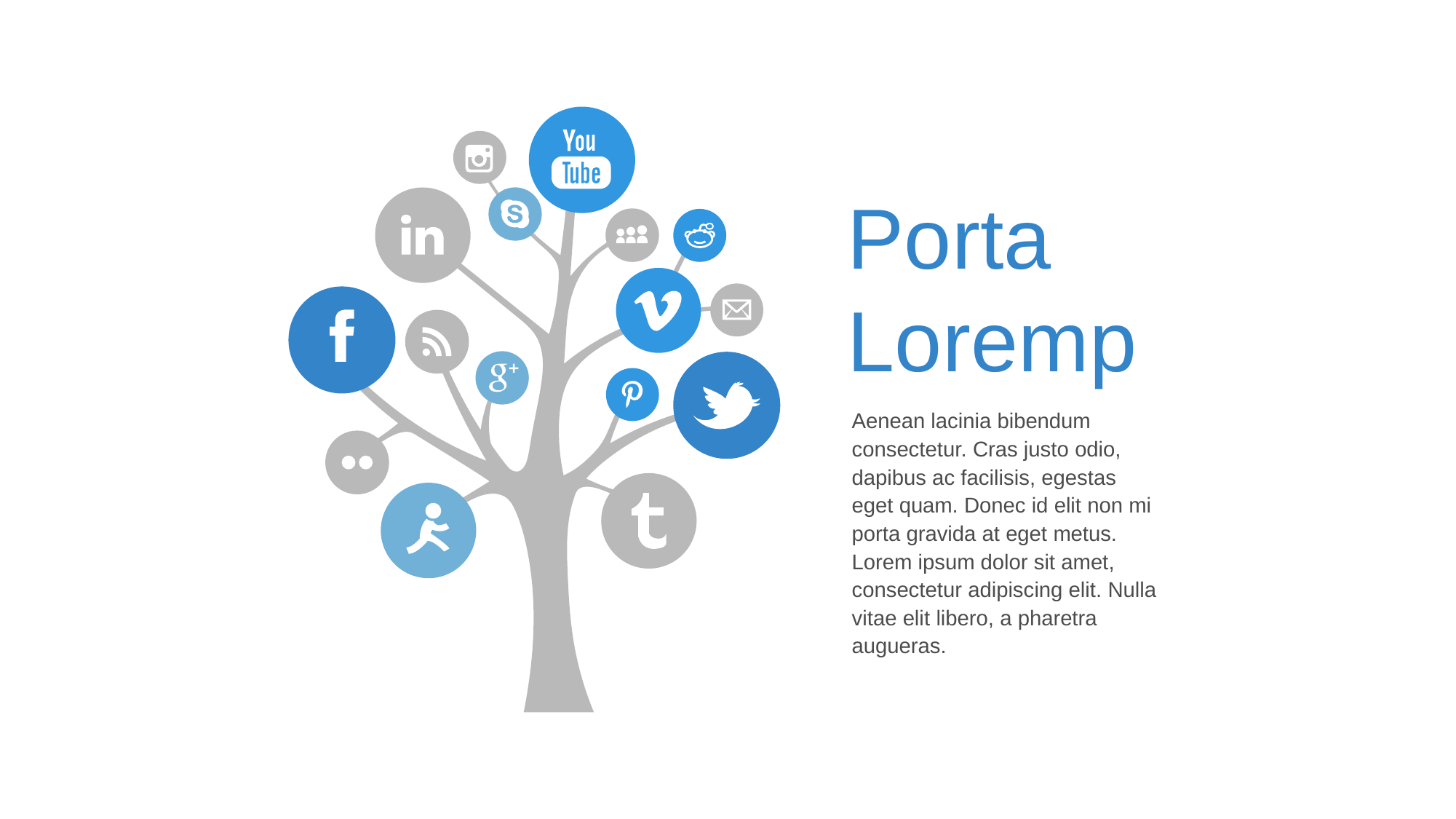

Porta Loremp
Aenean lacinia bibendum consectetur. Cras justo odio, dapibus ac facilisis, egestas eget quam. Donec id elit non mi porta gravida at eget metus. Lorem ipsum dolor sit amet, consectetur adipiscing elit. Nulla vitae elit libero, a pharetra augueras.